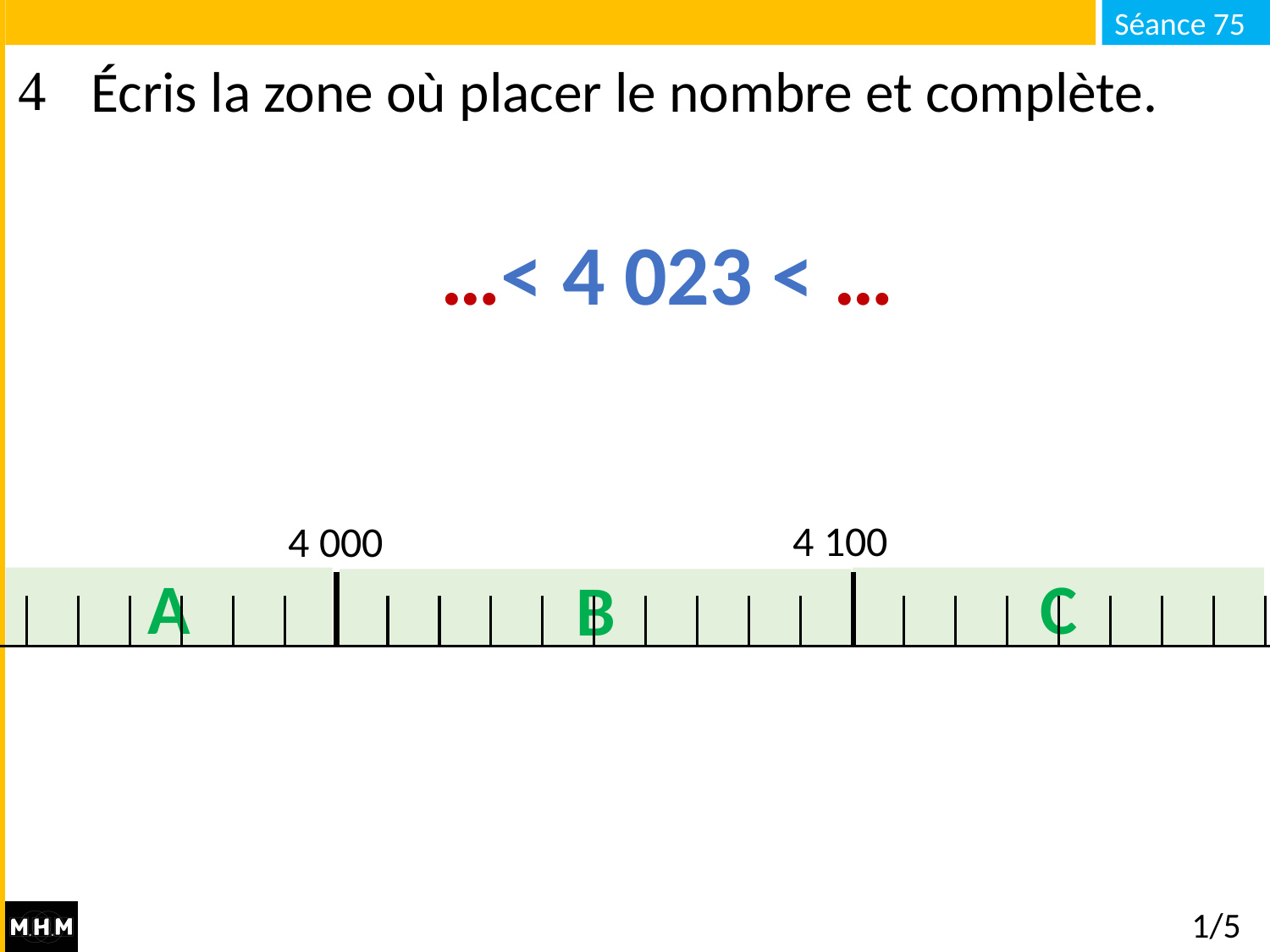

# Écris la zone où placer le nombre et complète.
…< 4 023 < …
 4 100
 4 000
A
C
B
1/5